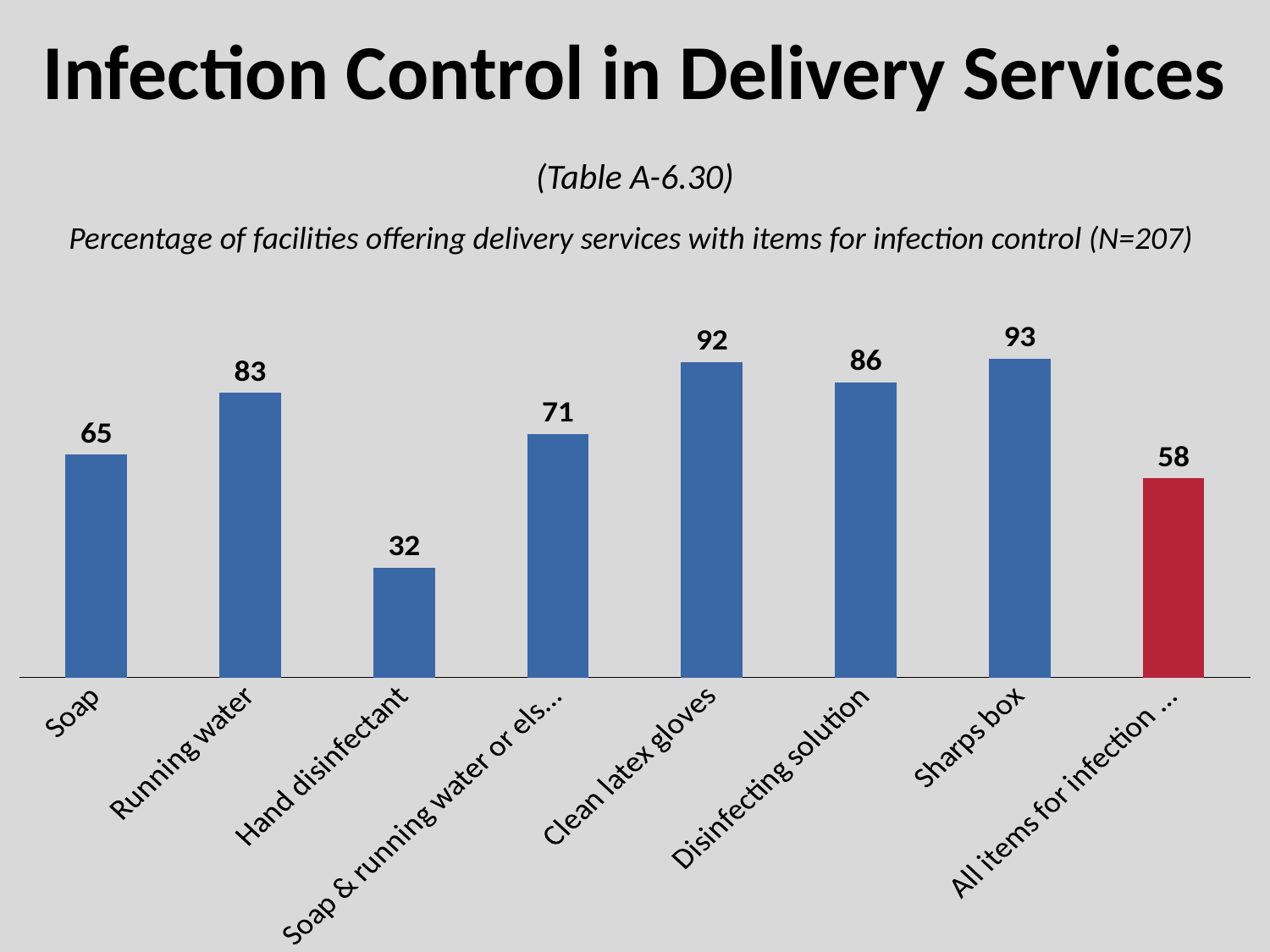

Infection Control in Delivery Services
(Table A-6.30)
Percentage of facilities offering delivery services with items for infection control (N=207)

### Chart

| Category | Column1 |
|---|---|
| Soap | 65.0 |
| Running water | 83.0 |
| Hand disinfectant | 32.0 |
| Soap & running water or else hand disinfectant | 71.0 |
| Clean latex gloves | 92.0 |
| Disinfecting solution | 86.0 |
| Sharps box | 93.0 |
| All items for infection control | 58.0 |